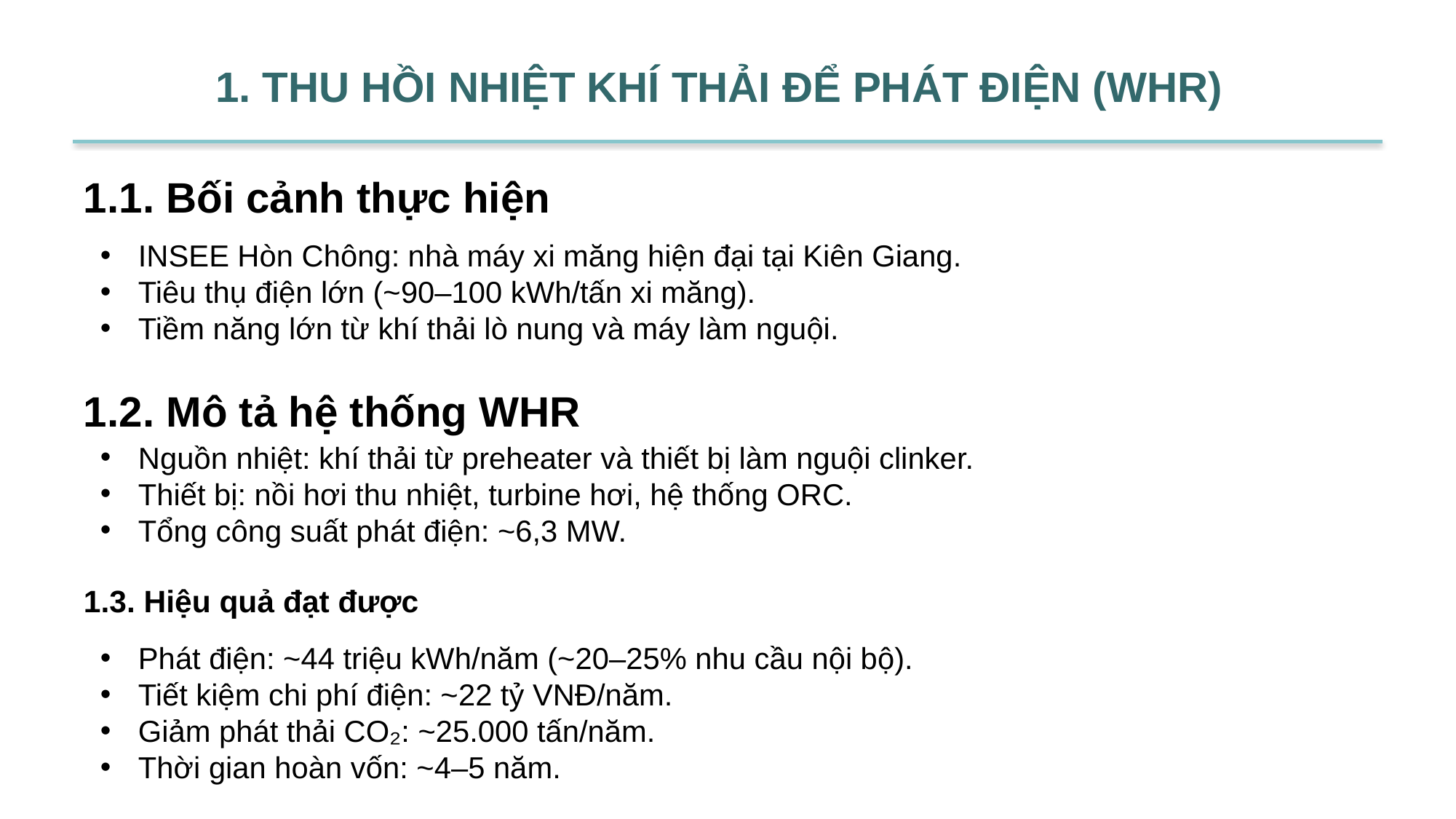

1. THU HỒI NHIỆT KHÍ THẢI ĐỂ PHÁT ĐIỆN (WHR)
# 1.1. Bối cảnh thực hiện
INSEE Hòn Chông: nhà máy xi măng hiện đại tại Kiên Giang.
Tiêu thụ điện lớn (~90–100 kWh/tấn xi măng).
Tiềm năng lớn từ khí thải lò nung và máy làm nguội.
1.2. Mô tả hệ thống WHR
Nguồn nhiệt: khí thải từ preheater và thiết bị làm nguội clinker.
Thiết bị: nồi hơi thu nhiệt, turbine hơi, hệ thống ORC.
Tổng công suất phát điện: ~6,3 MW.
1.3. Hiệu quả đạt được
Phát điện: ~44 triệu kWh/năm (~20–25% nhu cầu nội bộ).
Tiết kiệm chi phí điện: ~22 tỷ VNĐ/năm.
Giảm phát thải CO₂: ~25.000 tấn/năm.
Thời gian hoàn vốn: ~4–5 năm.